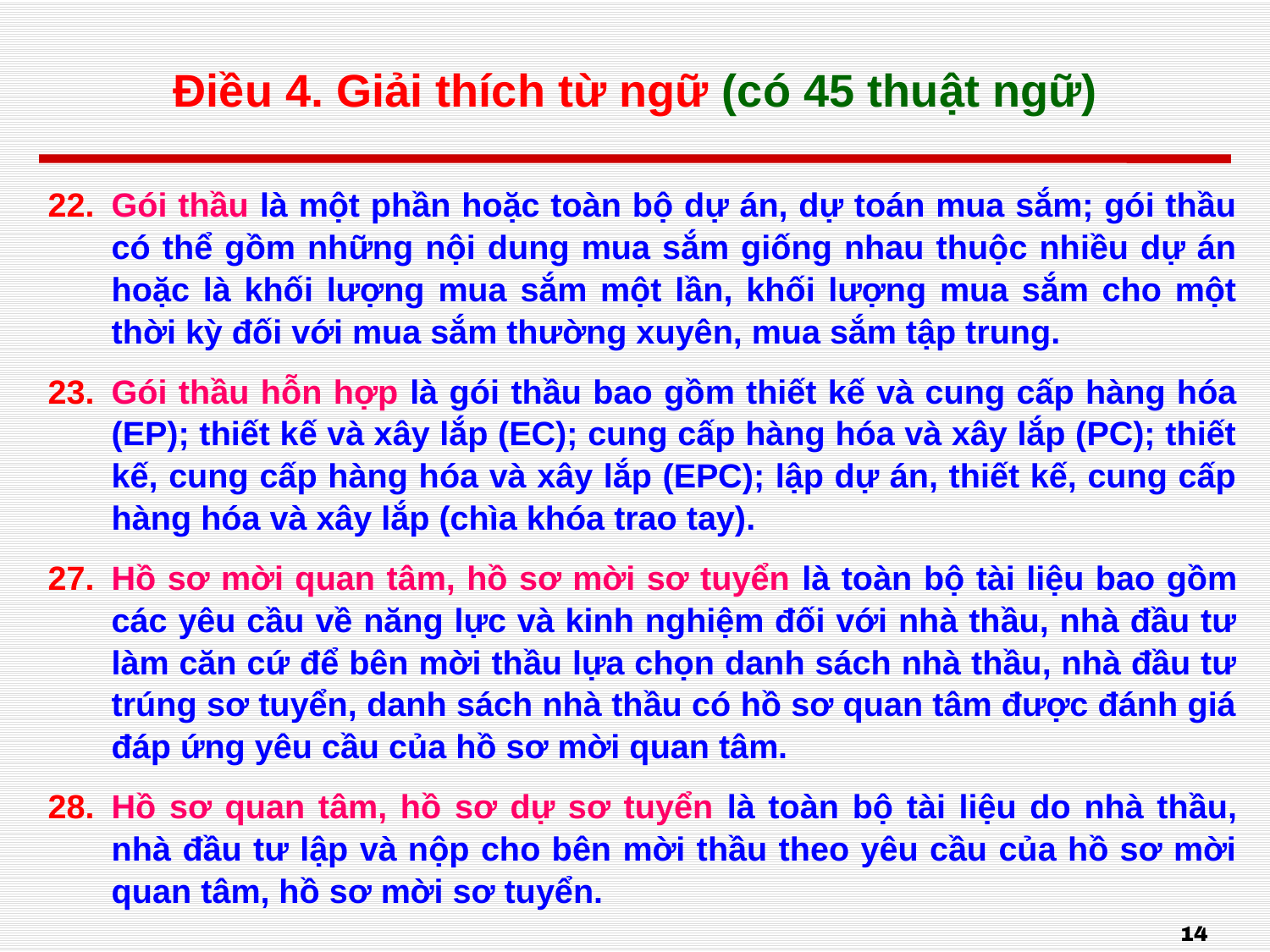

# Điều 4. Giải thích từ ngữ (có 45 thuật ngữ)
Gói thầu là một phần hoặc toàn bộ dự án, dự toán mua sắm; gói thầu có thể gồm những nội dung mua sắm giống nhau thuộc nhiều dự án hoặc là khối lượng mua sắm một lần, khối lượng mua sắm cho một thời kỳ đối với mua sắm thường xuyên, mua sắm tập trung.
Gói thầu hỗn hợp là gói thầu bao gồm thiết kế và cung cấp hàng hóa (EP); thiết kế và xây lắp (EC); cung cấp hàng hóa và xây lắp (PC); thiết kế, cung cấp hàng hóa và xây lắp (EPC); lập dự án, thiết kế, cung cấp hàng hóa và xây lắp (chìa khóa trao tay).
Hồ sơ mời quan tâm, hồ sơ mời sơ tuyển là toàn bộ tài liệu bao gồm các yêu cầu về năng lực và kinh nghiệm đối với nhà thầu, nhà đầu tư làm căn cứ để bên mời thầu lựa chọn danh sách nhà thầu, nhà đầu tư trúng sơ tuyển, danh sách nhà thầu có hồ sơ quan tâm được đánh giá đáp ứng yêu cầu của hồ sơ mời quan tâm.
Hồ sơ quan tâm, hồ sơ dự sơ tuyển là toàn bộ tài liệu do nhà thầu, nhà đầu tư lập và nộp cho bên mời thầu theo yêu cầu của hồ sơ mời quan tâm, hồ sơ mời sơ tuyển.